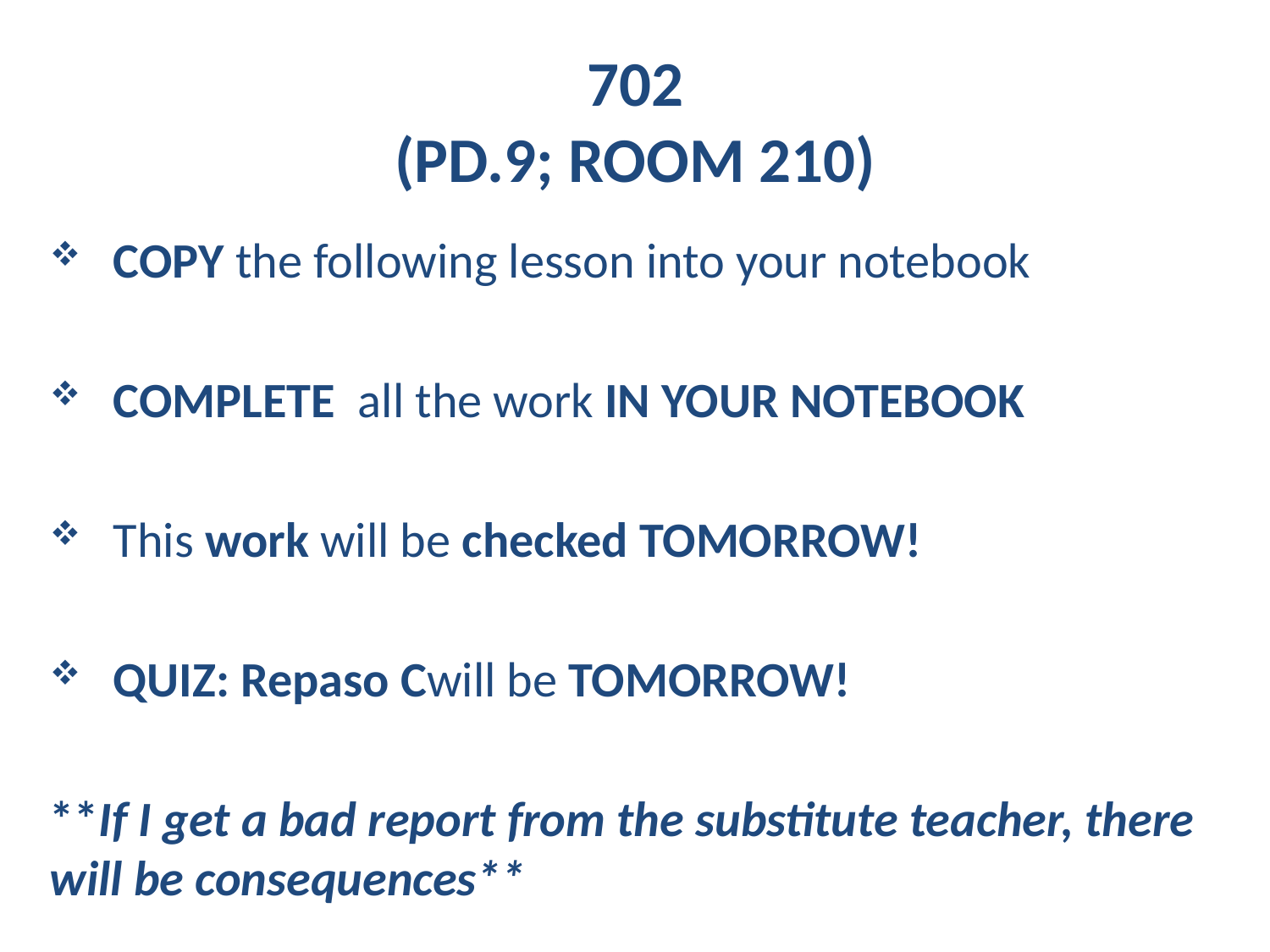

702
(Pd.9; room 210)
COPY the following lesson into your notebook

COMPLETE  all the work IN YOUR NOTEBOOK

This work will be checked TOMORROW!

QUIZ: Repaso Cwill be TOMORROW!

**If I get a bad report from the substitute teacher, there will be consequences**